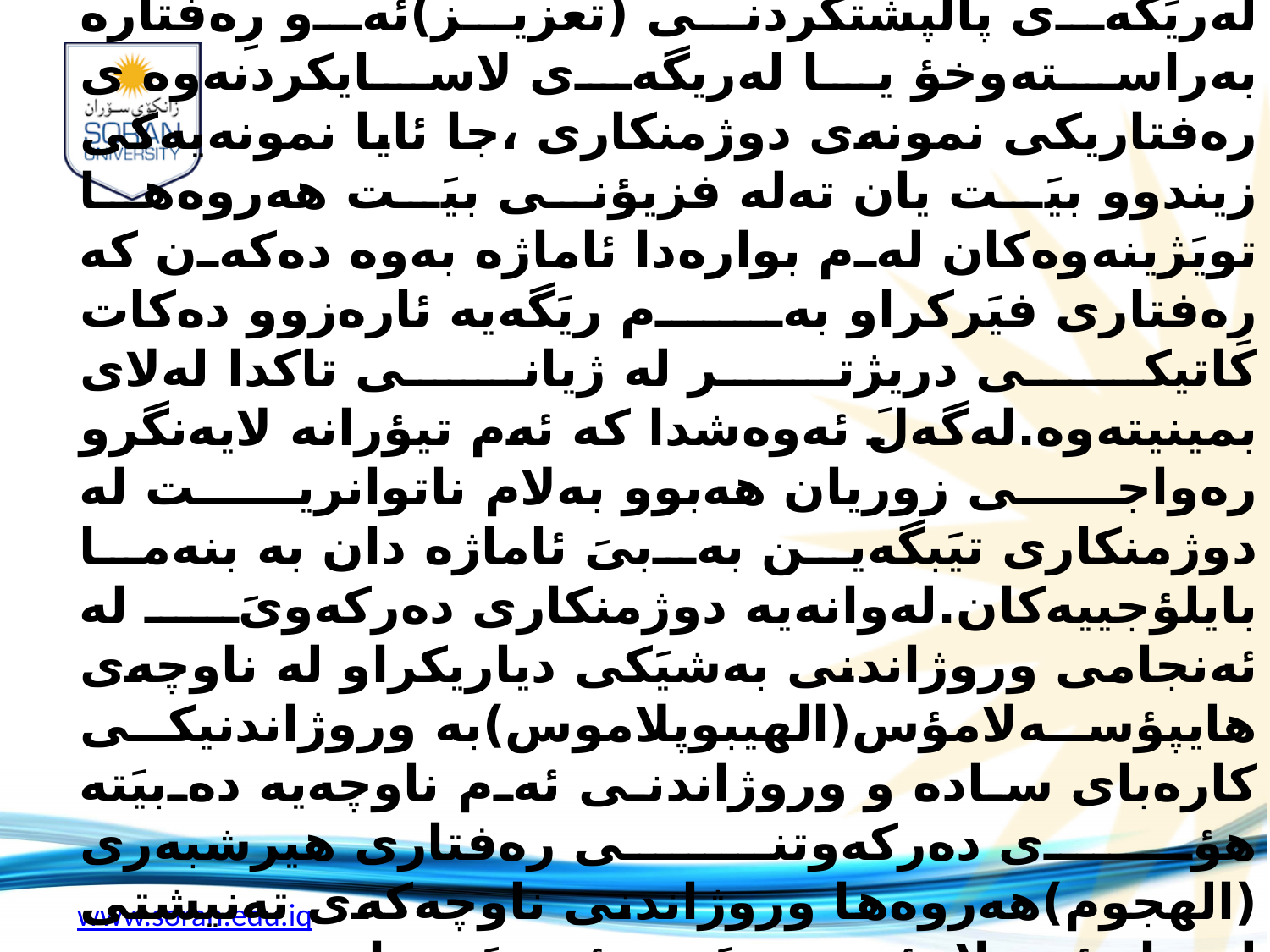

ده‌كه‌ن ئاماژه‌ به‌وه‌ ده‌كات كه‌ رِه‌فتارى دوژمنكارى ده‌توانريَت وه‌ك هه‌ر رِه‌فتاريكى تر فيَر ببيَت ،يان له‌ريَگه‌ى پالپشتكردنى (تعزيز)ئه‌و رِه‌فتاره‌ به‌راسته‌وخؤ يا له‌ريگه‌ى لاسايكردنه‌وه‌ ى ره‌فتاريكى نمونه‌ى دوژمنكارى ،جا ئايا نمونه‌يه‌كى زيندوو بيَت يان ته‌له‌ فزيؤنى بيَت هه‌روه‌ها تويَژينه‌وه‌كان له‌م بواره‌دا ئاماژه‌ به‌وه‌ ده‌كه‌ن كه‌ رِه‌فتارى فيَركراو به‌م ريَگه‌يه‌ ئاره‌زوو ده‌كات كاتيكى دريژتر له‌ ژيانى تاكدا له‌لاى بمينيته‌وه‌.له‌گه‌لَ ئه‌وه‌شدا كه‌ ئه‌م تيؤرانه‌ لايه‌نگرو ره‌واجى زوريان هه‌بوو به‌لام ناتوانريت له‌ دوژمنكارى تيَبگه‌ين به‌بىَ ئاماژه‌ دان به‌ بنه‌ما بايلؤجييه‌كان.له‌وانه‌يه‌ دوژمنكارى ده‌ركه‌وىَ له‌ ئه‌نجامى وروژاندنى به‌شيَكى دياريكراو له‌ ناوچه‌ى هايپؤسه‌لامؤس(الهيبوپلاموس)به‌ وروژاندنيكى كاره‌باى ساده‌ و وروژاندنى ئه‌م ناوچه‌يه‌ ده‌بيَته‌ هؤى ده‌ركه‌وتنى ره‌فتارى هيرشبه‌رى (الهجوم)هه‌روه‌ها وروژاندنى ناوچه‌كه‌ى ته‌نيشتى له‌ هايبؤسه‌لامؤس ده‌بيَته‌ هؤى پيَچه‌وانه‌.